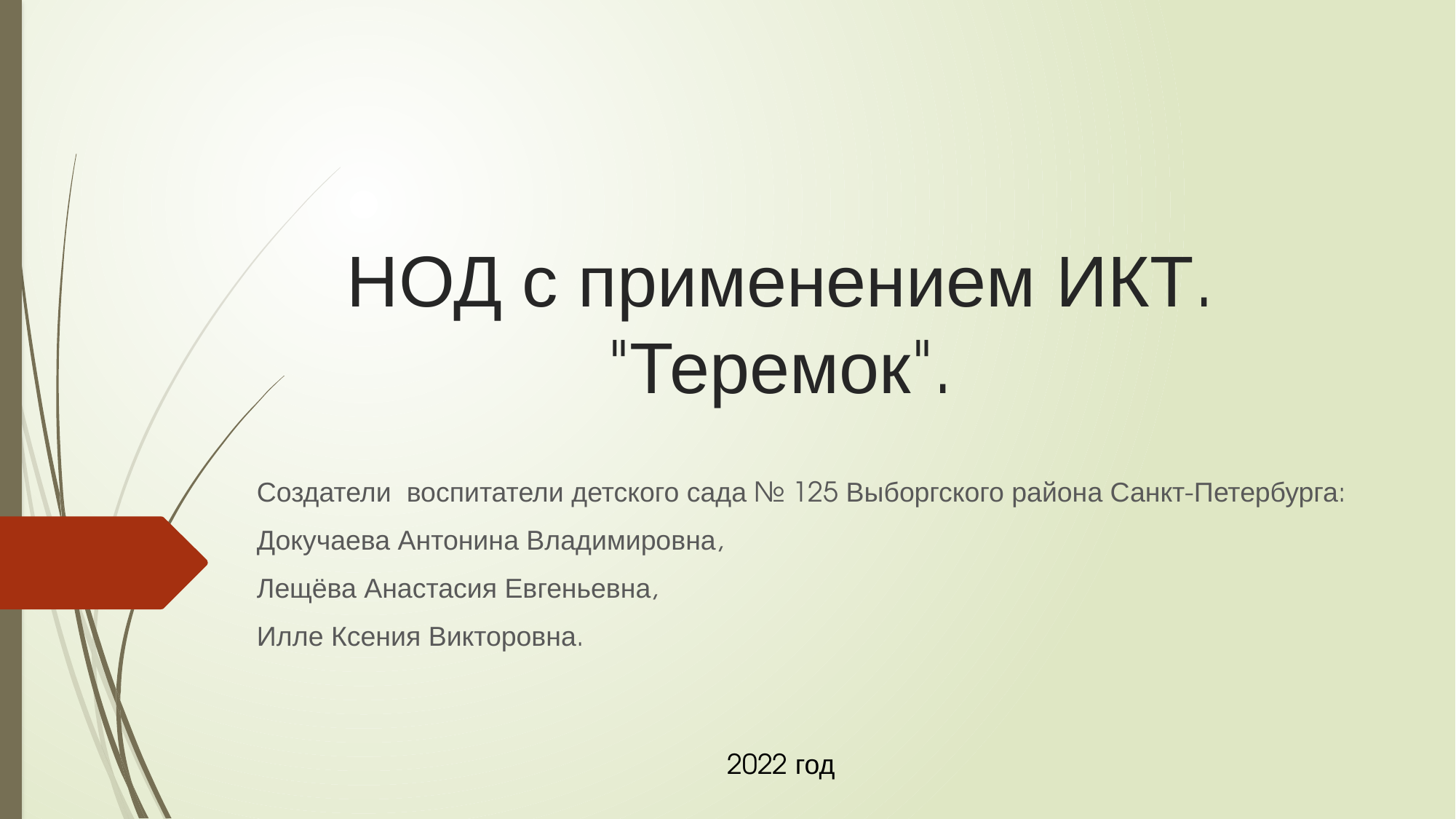

# НОД с применением ИКТ. "Теремок".
Создатели  воспитатели детского сада № 125 Выборгского района Санкт-Петербурга:
Докучаева Антонина Владимировна,
Лещёва Анастасия Евгеньевна,
Илле Ксения Викторовна.

2022 год